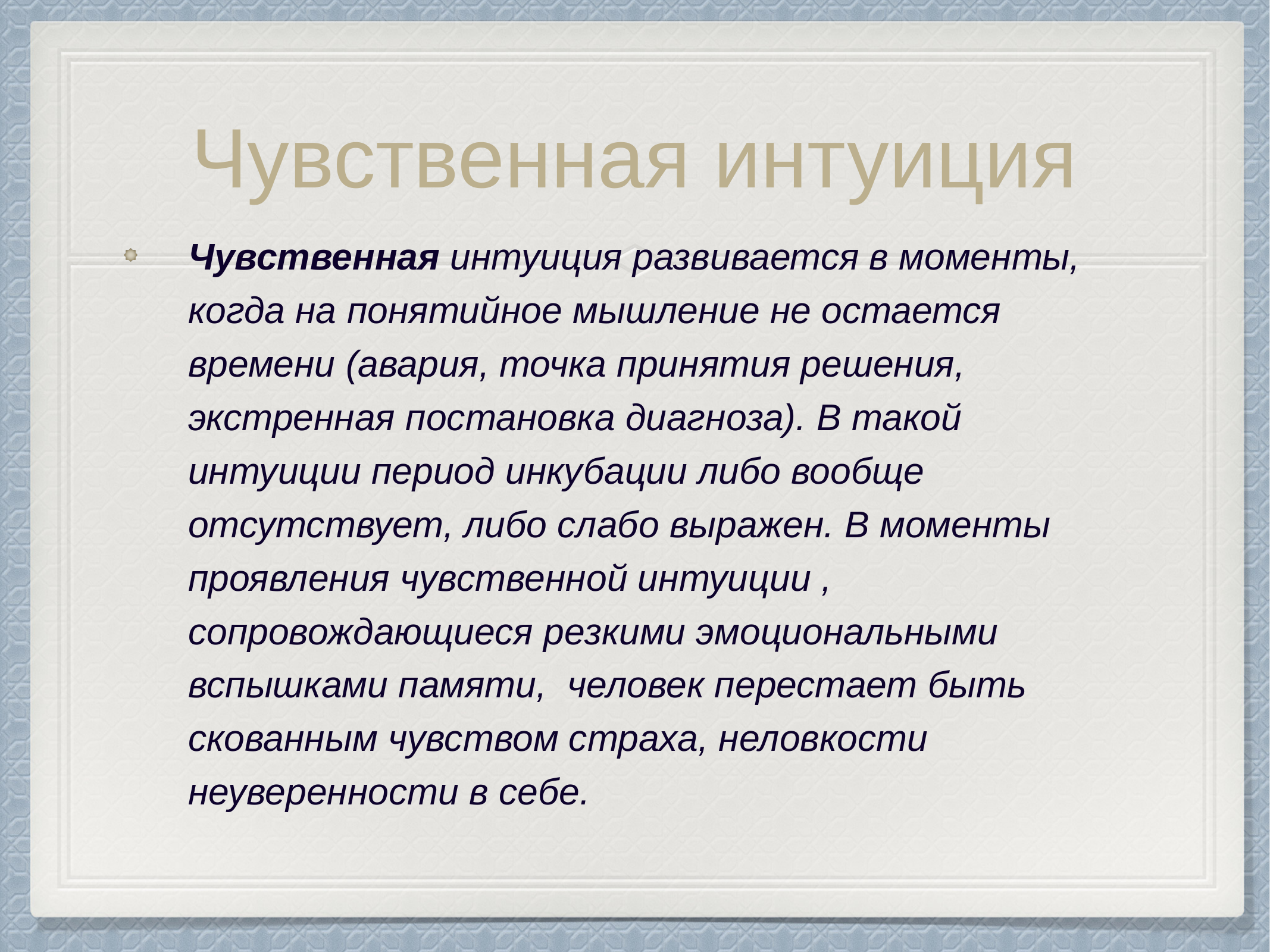

# Чувственная интуиция
Чувственная интуиция развивается в моменты, когда на понятийное мышление не остается времени (авария, точка принятия решения, экстренная постановка диагноза). В такой интуиции период инкубации либо вообще отсутствует, либо слабо выражен. В моменты проявления чувственной интуиции , сопровождающиеся резкими эмоциональными вспышками памяти,  человек перестает быть скованным чувством страха, неловкости неуверенности в себе.